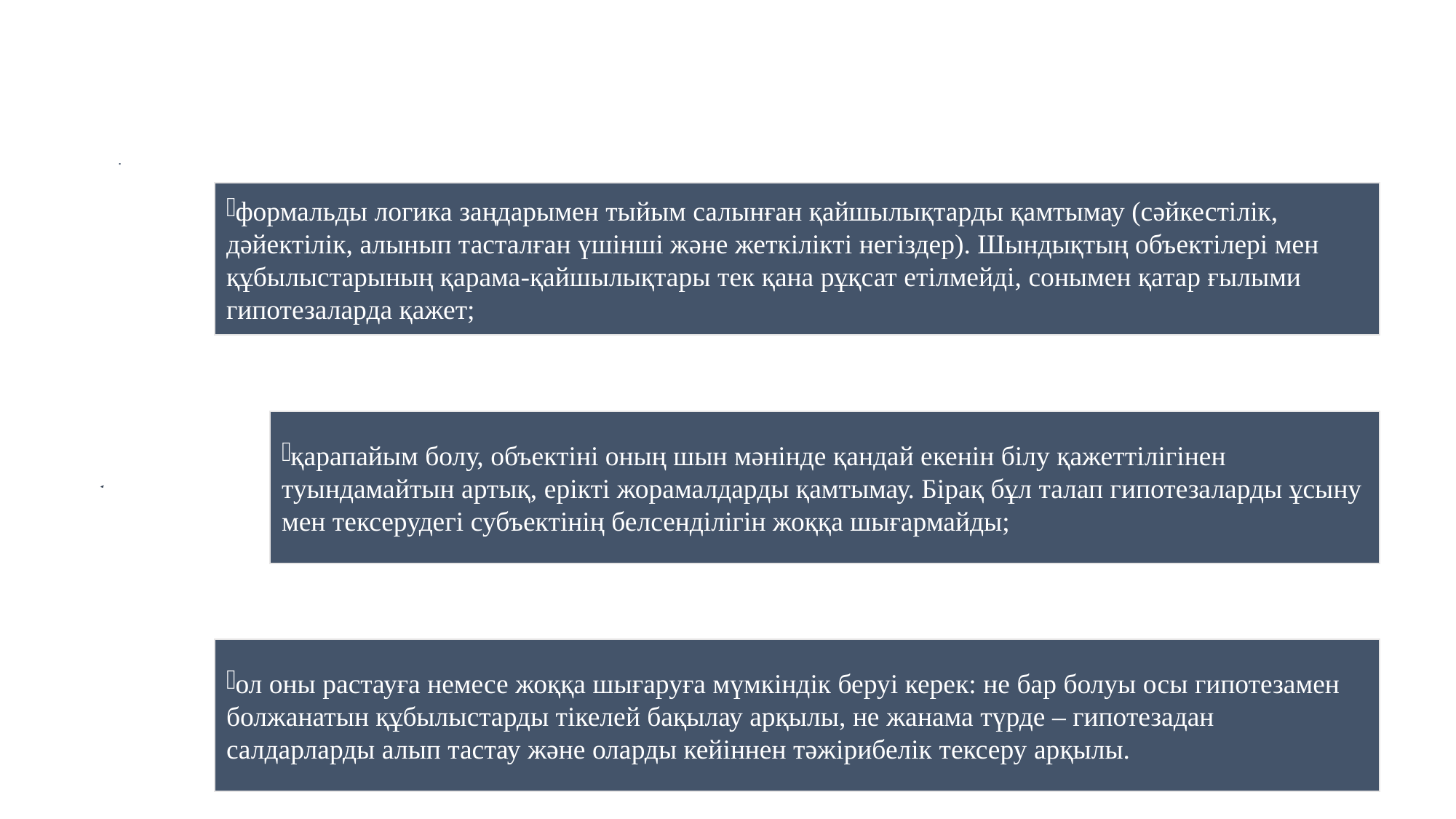

формальды логика заңдарымен тыйым салынған қайшылықтарды қамтымау (сәйкестілік, дәйектілік, алынып тасталған үшінші және жеткілікті негіздер). Шындықтың объектілері мен құбылыстарының қарама-қайшылықтары тек қана рұқсат етілмейді, сонымен қатар ғылыми гипотезаларда қажет;
қарапайым болу, объектіні оның шын мәнінде қандай екенін білу қажеттілігінен туындамайтын артық, ерікті жорамалдарды қамтымау. Бірақ бұл талап гипотезаларды ұсыну мен тексерудегі субъектінің белсенділігін жоққа шығармайды;
ол оны растауға немесе жоққа шығаруға мүмкіндік беруі керек: не бар болуы осы гипотезамен болжанатын құбылыстарды тікелей бақылау арқылы, не жанама түрде – гипотезадан салдарларды алып тастау және оларды кейіннен тәжірибелік тексеру арқылы.